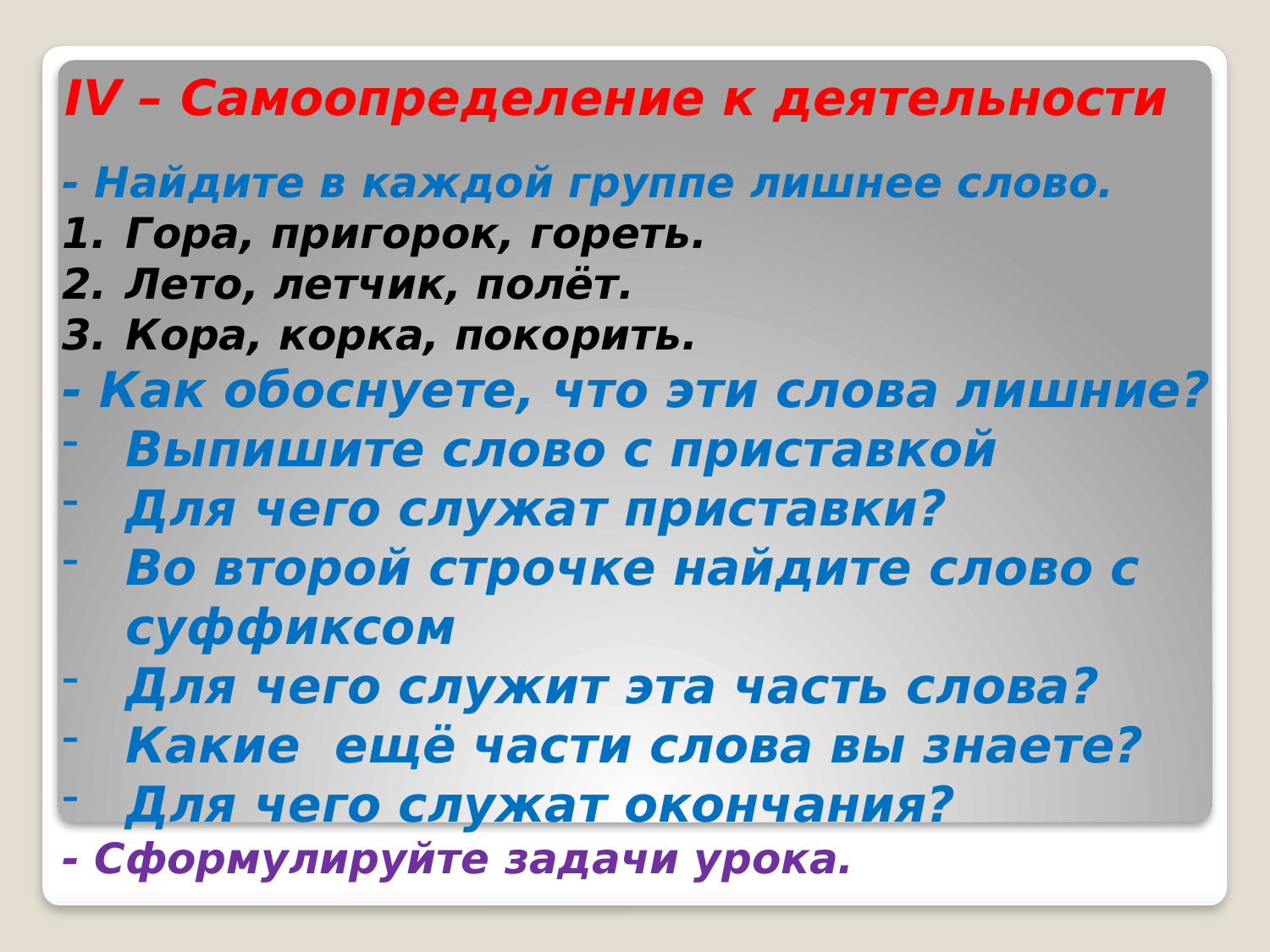

IV – Самоопределение к деятельности
- Найдите в каждой группе лишнее слово.
Гора, пригорок, гореть.
Лето, летчик, полёт.
Кора, корка, покорить.
- Как обоснуете, что эти слова лишние?
Выпишите слово с приставкой
Для чего служат приставки?
Во второй строчке найдите слово с суффиксом
Для чего служит эта часть слова?
Какие  ещё части слова вы знаете?
Для чего служат окончания?
- Сформулируйте задачи урока.